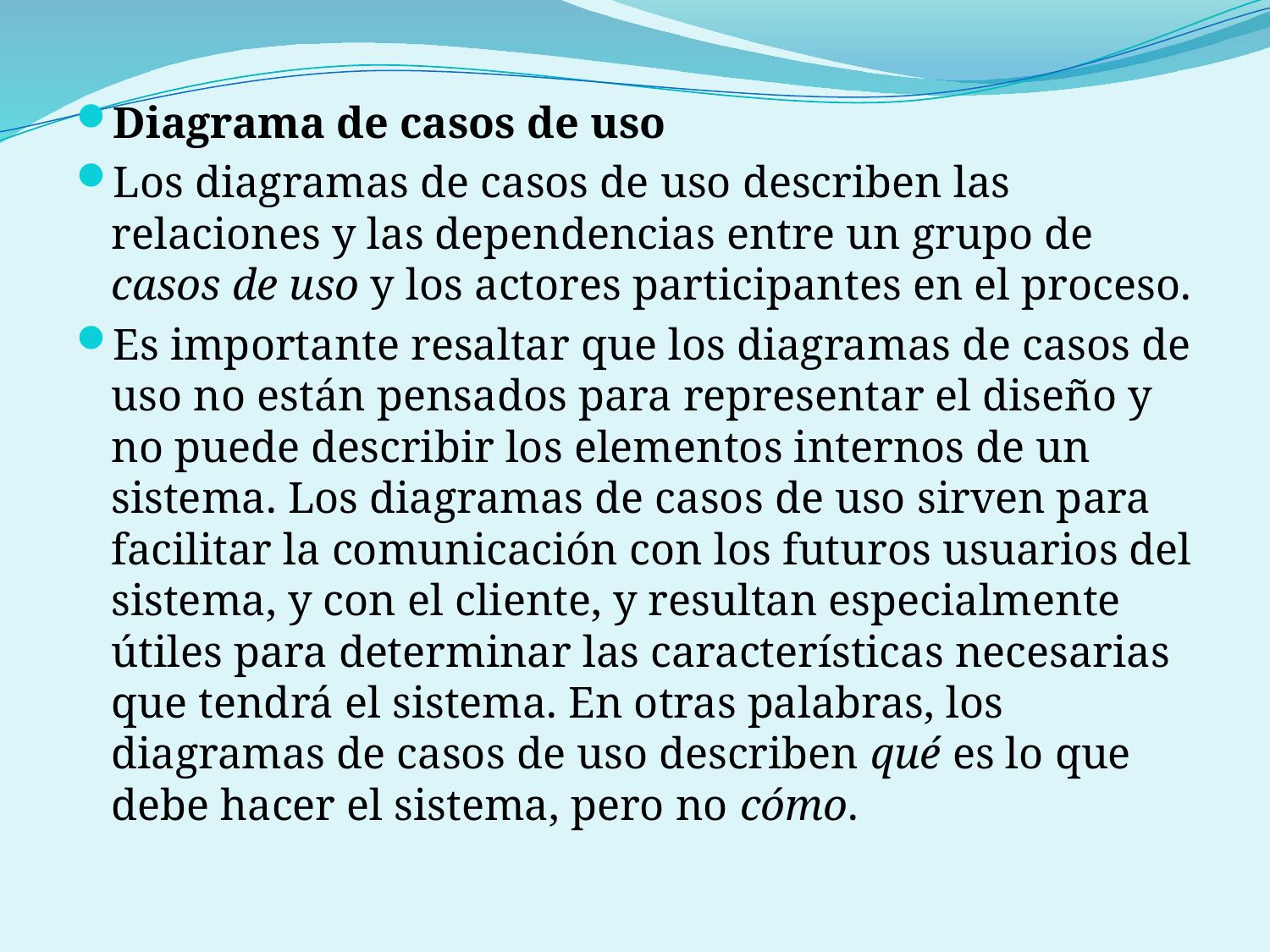

Diagrama de casos de uso
Los diagramas de casos de uso describen las relaciones y las dependencias entre un grupo de casos de uso y los actores participantes en el proceso.
Es importante resaltar que los diagramas de casos de uso no están pensados para representar el diseño y no puede describir los elementos internos de un sistema. Los diagramas de casos de uso sirven para facilitar la comunicación con los futuros usuarios del sistema, y con el cliente, y resultan especialmente útiles para determinar las características necesarias que tendrá el sistema. En otras palabras, los diagramas de casos de uso describen qué es lo que debe hacer el sistema, pero no cómo.